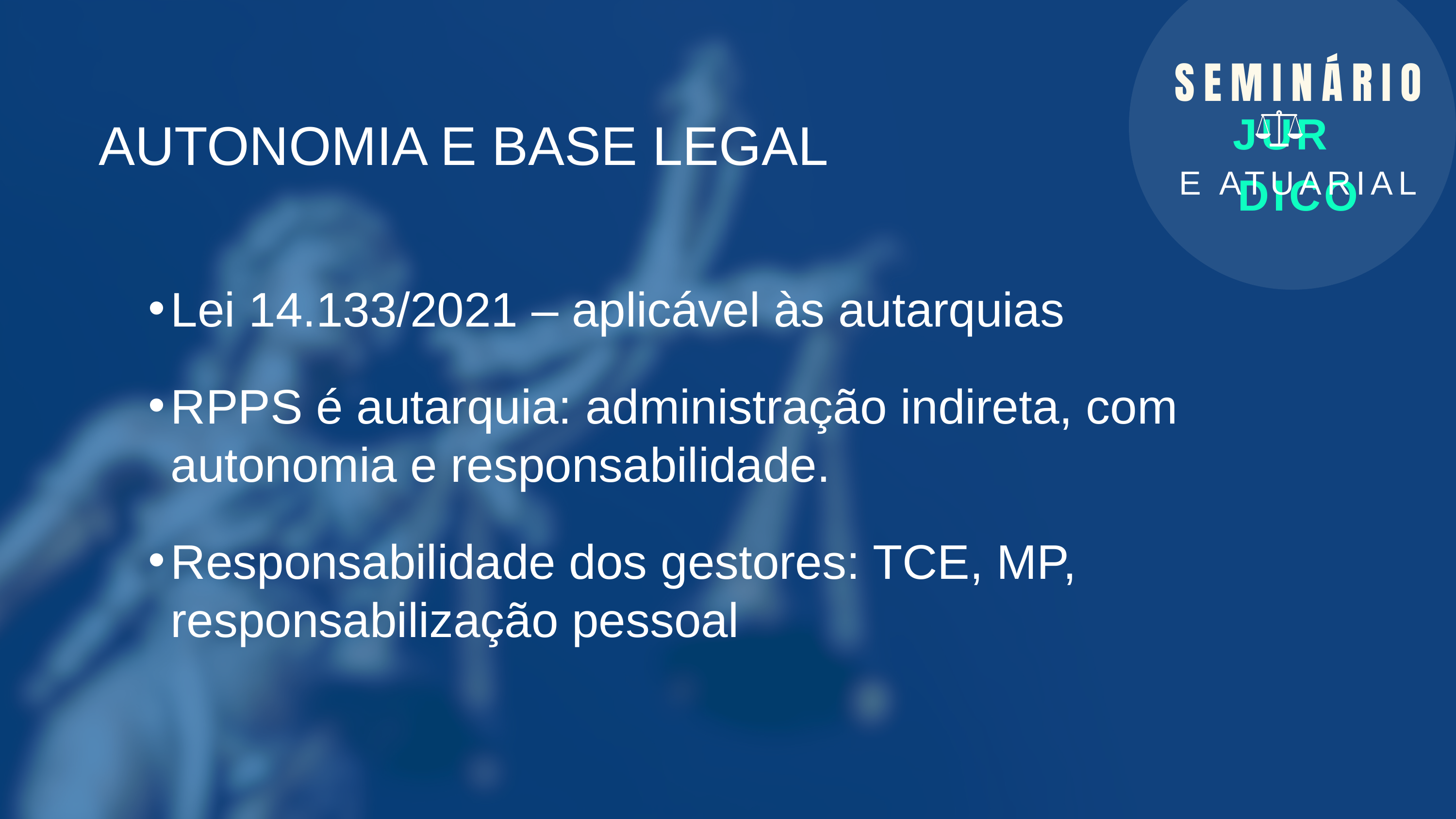

SEMINÁRIO
JUR   DICO

E ATUARIAL
AUTONOMIA E BASE LEGAL
Lei 14.133/2021 – aplicável às autarquias

RPPS é autarquia: administração indireta, com autonomia e responsabilidade.

Responsabilidade dos gestores: TCE, MP, responsabilização pessoal